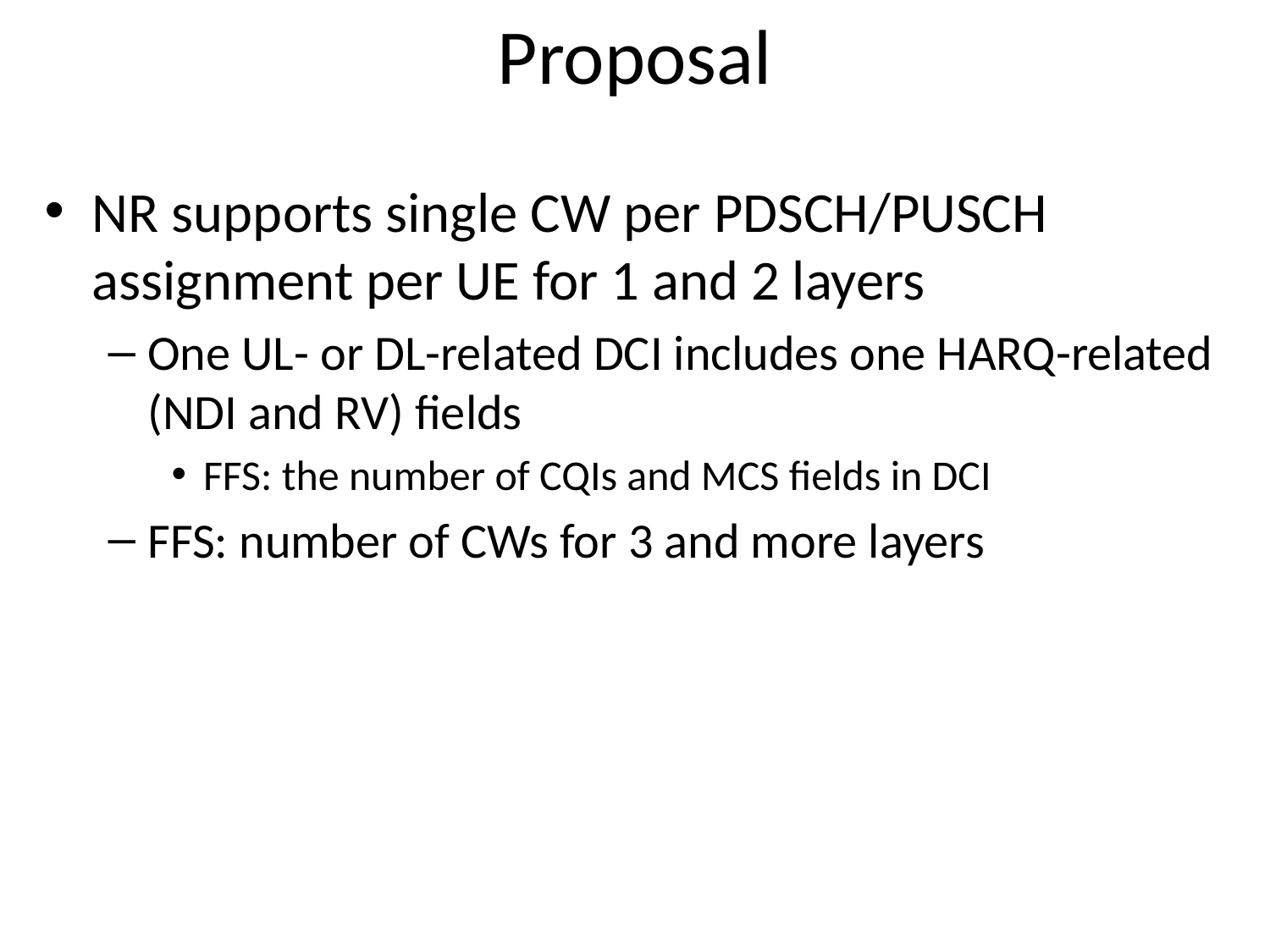

# Proposal
NR supports single CW per PDSCH/PUSCH assignment per UE for 1 and 2 layers
One UL- or DL-related DCI includes one HARQ-related (NDI and RV) fields
FFS: the number of CQIs and MCS fields in DCI
FFS: number of CWs for 3 and more layers